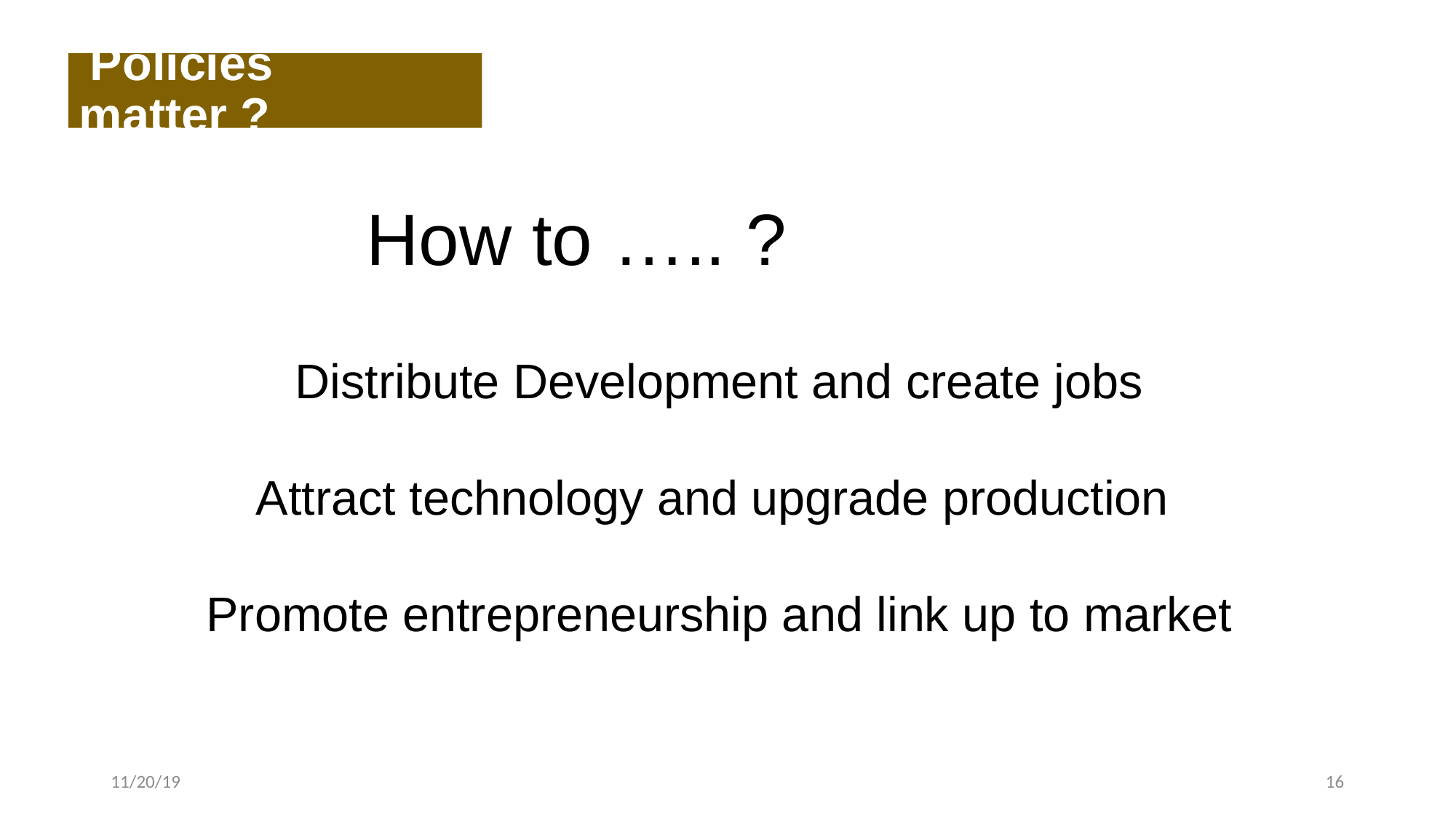

Policies matter ?
How to ….. ?
Distribute Development and create jobs

Attract technology and upgrade production

Promote entrepreneurship and link up to market
11/20/19

16